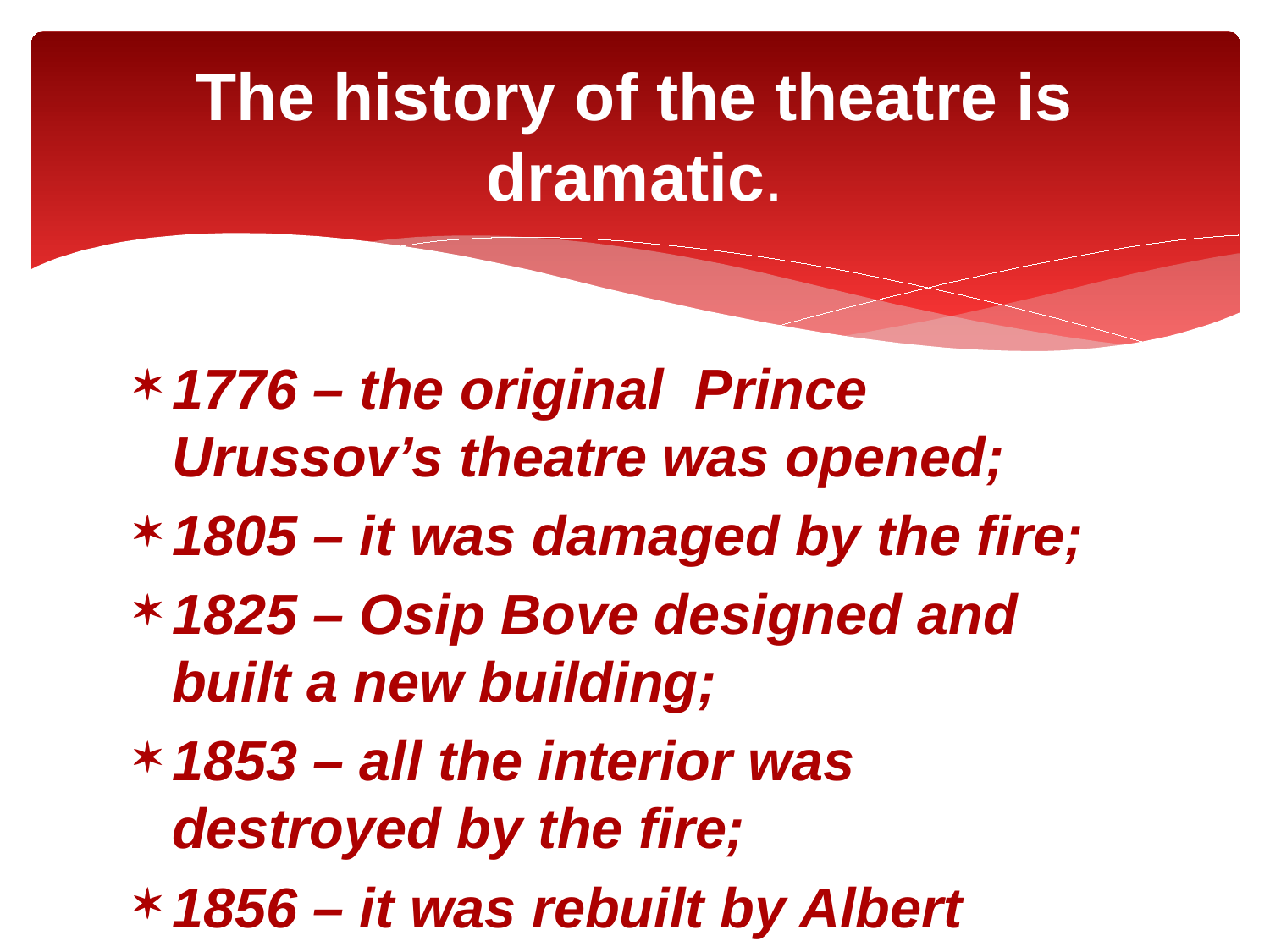

# The history of the theatre is dramatic.
1776 – the original  Prince Urussov’s theatre was opened;
1805 – it was damaged by the fire;
1825 – Osip Bove designed and built a new building;
1853 – all the interior was destroyed by the fire;
1856 – it was rebuilt by Albert Kavos.